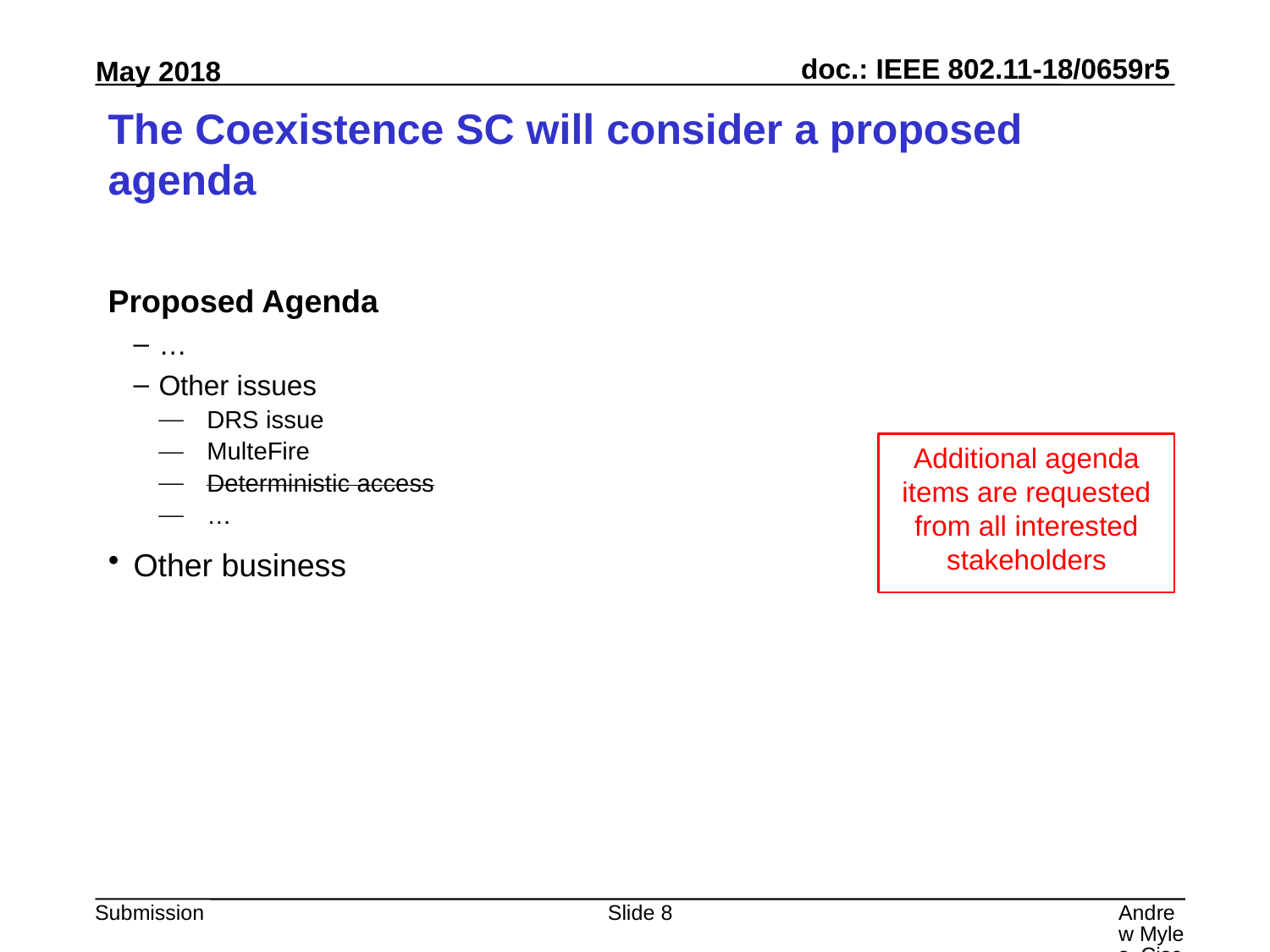

# The Coexistence SC will consider a proposed agenda
Proposed Agenda
…
Other issues
DRS issue
MulteFire
Deterministic access
…
Other business
Additional agenda items are requested from all interested stakeholders
Slide 8
Andrew Myles, Cisco